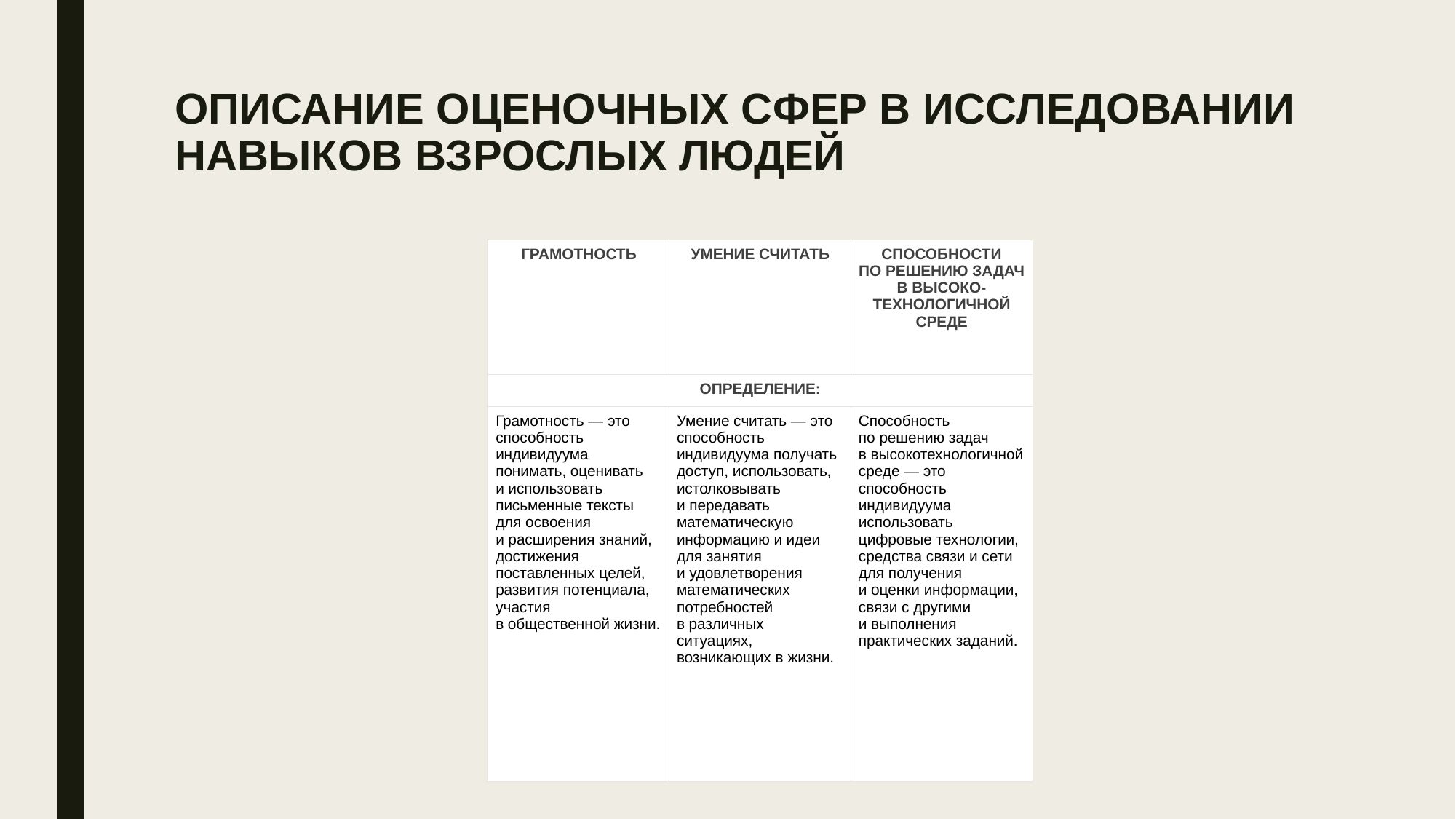

# ОПИСАНИЕ ОЦЕНОЧНЫХ СФЕР В ИССЛЕДОВАНИИ НАВЫКОВ ВЗРОСЛЫХ ЛЮДЕЙ
| ГРАМОТНОСТЬ | УМЕНИЕ СЧИТАТЬ | СПОСОБНОСТИ ПО РЕШЕНИЮ ЗАДАЧ В ВЫСОКО-ТЕХНОЛОГИЧНОЙ СРЕДЕ |
| --- | --- | --- |
| ОПРЕДЕЛЕНИЕ: |  |  |
| Грамотность — это способность индивидуума понимать, оценивать и использовать письменные тексты для освоения и расширения знаний, достижения поставленных целей, развития потенциала, участия в общественной жизни. | Умение считать — это способность индивидуума получать доступ, использовать, истолковывать и передавать математическую информацию и идеи для занятия и удовлетворения математических потребностей в различных ситуациях, возникающих в жизни. | Способность по решению задач в высокотехнологичной среде — это способность индивидуума использовать цифровые технологии, средства связи и сети для получения и оценки информации, связи с другими и выполнения практических заданий. |